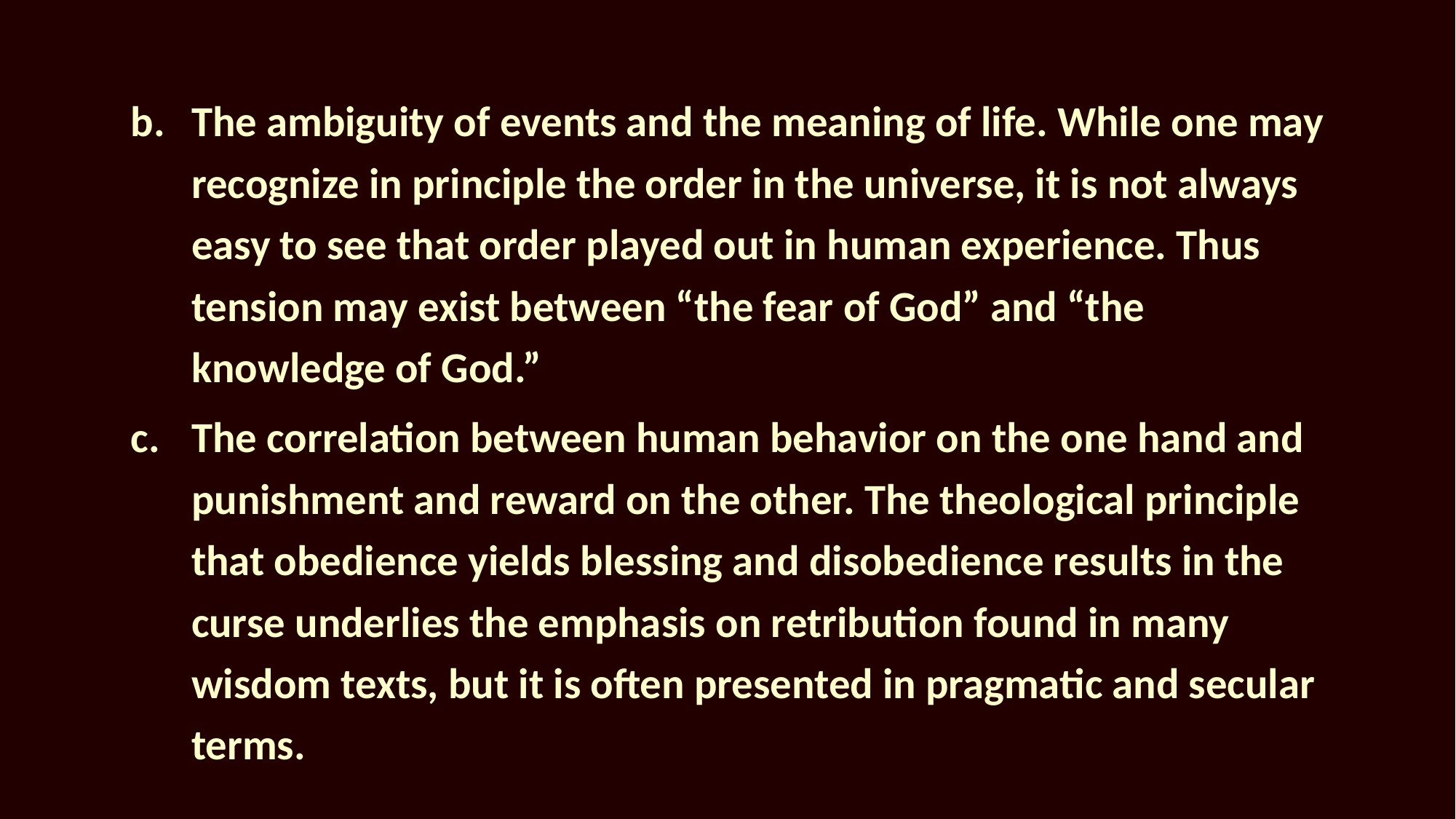

The ambiguity of events and the meaning of life. While one may recognize in principle the order in the universe, it is not always easy to see that order played out in human experience. Thus tension may exist between “the fear of God” and “the knowledge of God.”
The correlation between human behavior on the one hand and punishment and reward on the other. The theological principle that obedience yields blessing and disobedience results in the curse underlies the emphasis on retribution found in many wisdom texts, but it is often presented in pragmatic and secular terms.